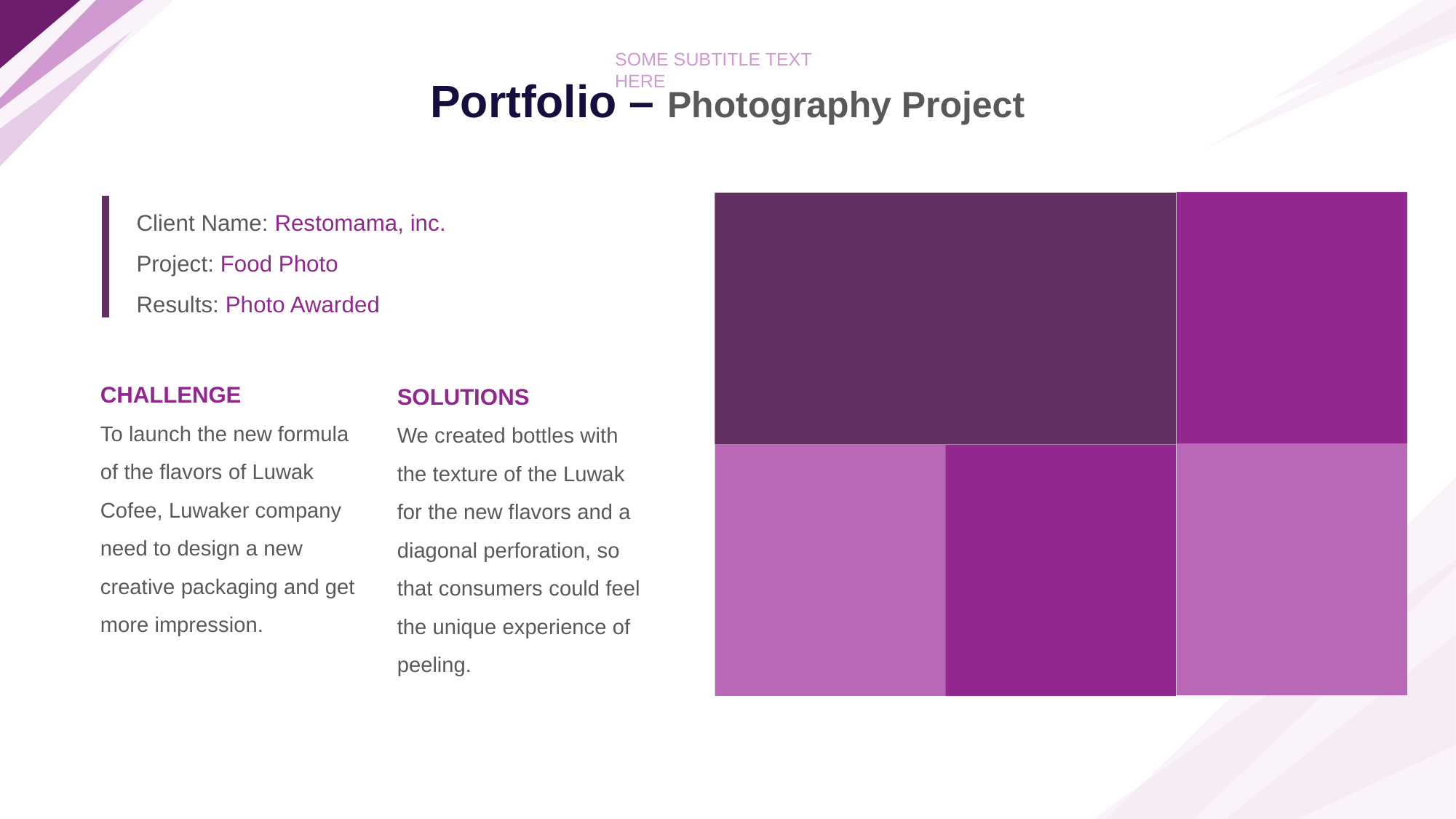

SOME SUBTITLE TEXT HERE
# Portfolio – Photography Project
Client Name: Restomama, inc.
Project: Food Photo
Results: Photo Awarded

CHALLENGE
To launch the new formula of the flavors of Luwak Cofee, Luwaker company need to design a new creative packaging and get more impression.
SOLUTIONS
We created bottles with the texture of the Luwak for the new flavors and a diagonal perforation, so that consumers could feel the unique experience of peeling.